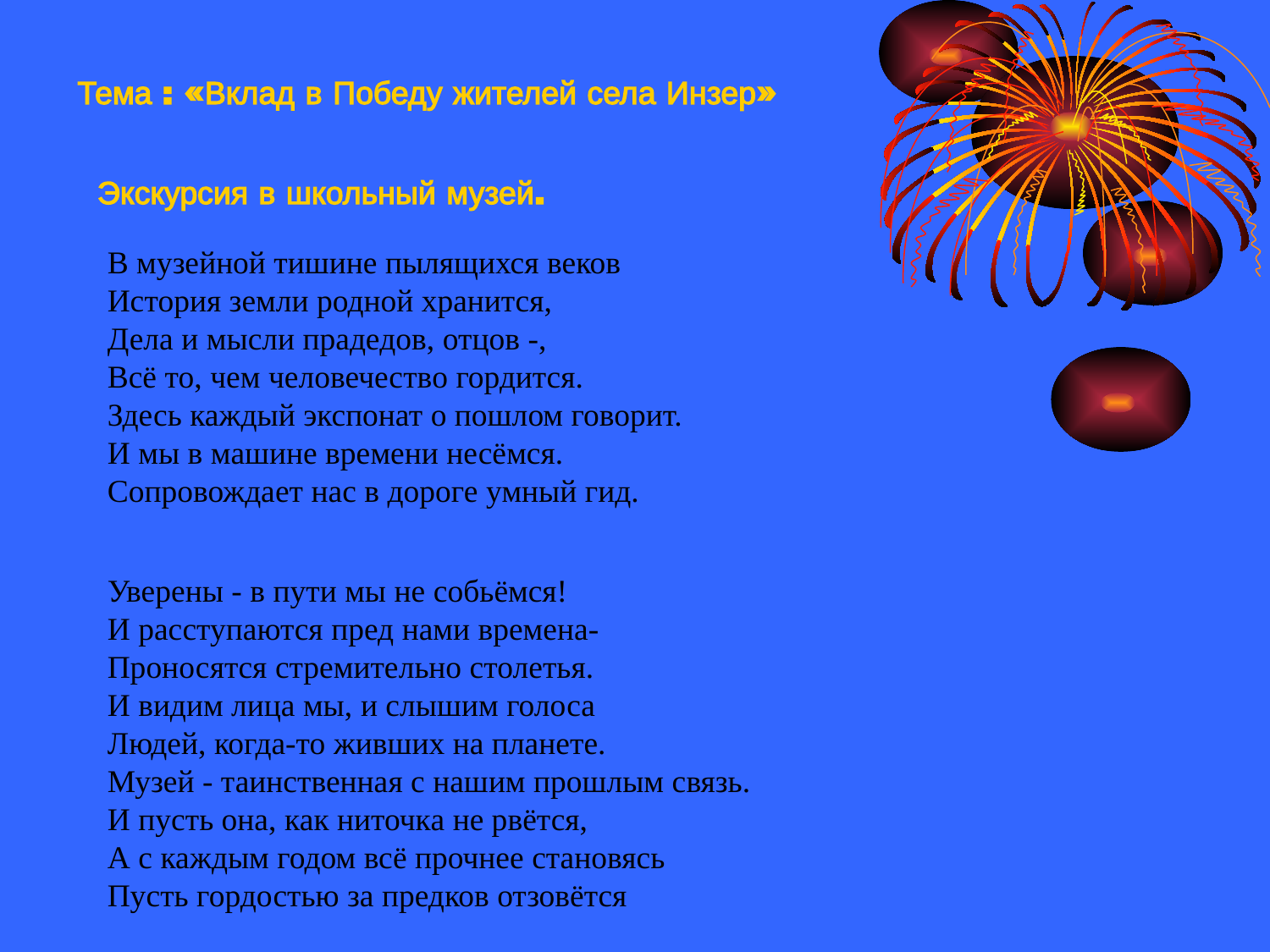

Тема : «Вклад в Победу жителей села Инзер»
Экскурсия в школьный музей.
В музейной тишине пылящихся веков
История земли родной хранится,
Дела и мысли прадедов, отцов -,
Всё то, чем человечество гордится.
Здесь каждый экспонат о пошлом говорит.
И мы в машине времени несёмся.
Сопровождает нас в дороге умный гид.

Уверены - в пути мы не собьёмся!
И расступаются пред нами времена-
Проносятся стремительно столетья.
И видим лица мы, и слышим голоса
Людей, когда-то живших на планете.
Музей - таинственная с нашим прошлым связь.
И пусть она, как ниточка не рвётся,
А с каждым годом всё прочнее становясь
Пусть гордостью за предков отзовётся